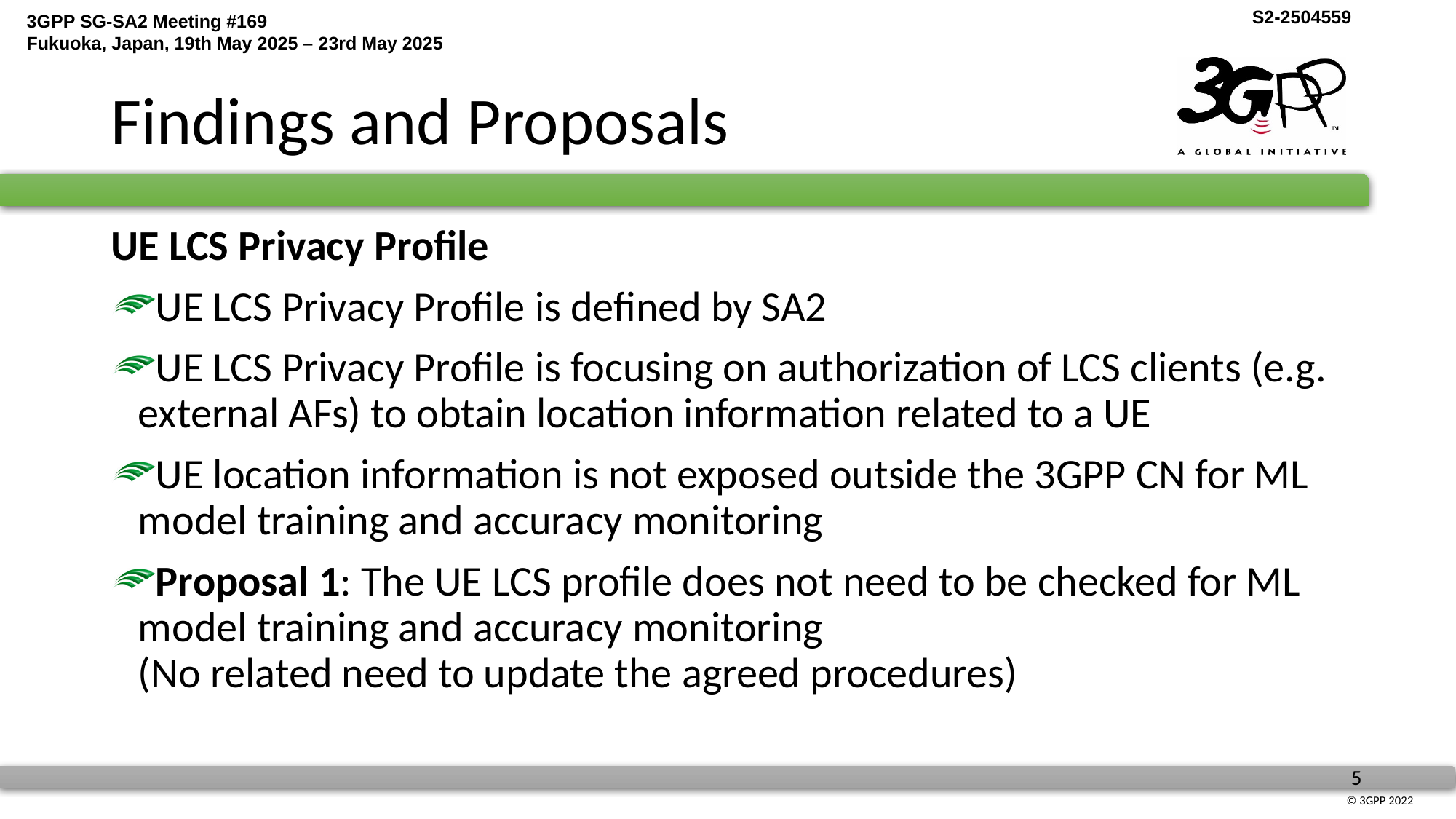

# Findings and Proposals
UE LCS Privacy Profile
UE LCS Privacy Profile is defined by SA2
UE LCS Privacy Profile is focusing on authorization of LCS clients (e.g. external AFs) to obtain location information related to a UE
UE location information is not exposed outside the 3GPP CN for ML model training and accuracy monitoring
Proposal 1: The UE LCS profile does not need to be checked for ML model training and accuracy monitoring
(No related need to update the agreed procedures)